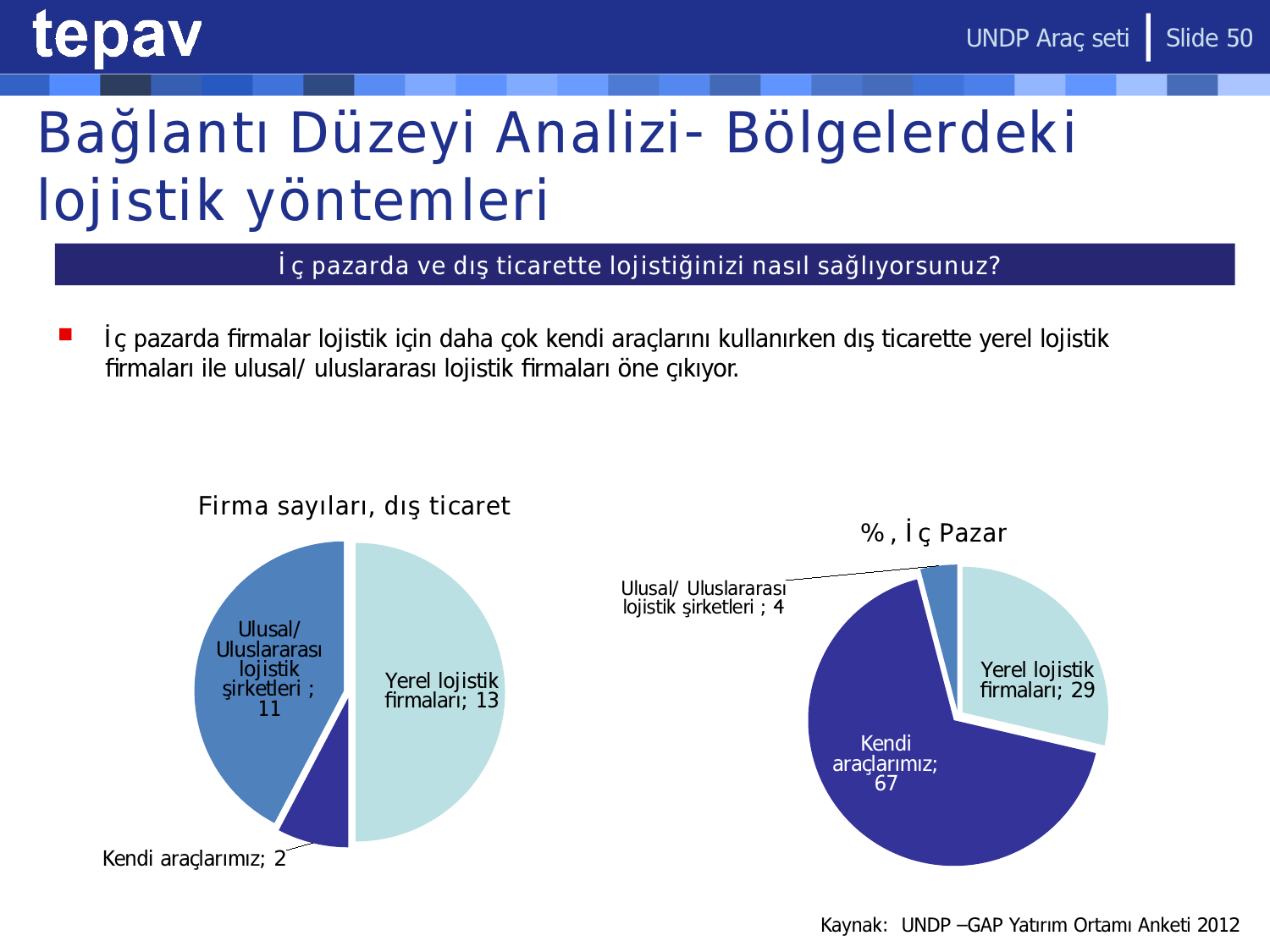

UNDP Araç seti
Slide 50
# Bağlantı Düzeyi Analizi- Bölgelerdeki lojistik yöntemleri
İç pazarda ve dış ticarette lojistiğinizi nasıl sağlıyorsunuz?
İç pazarda firmalar lojistik için daha çok kendi araçlarını kullanırken dış ticarette yerel lojistik firmaları ile ulusal/ uluslararası lojistik firmaları öne çıkıyor.

### Chart: %, İç Pazar

| Category | % |
|---|---|
| Yerel lojistik firmaları | 28.63000000000003 |
| Kendi araçlarımız | 67.3 |
| Ulusal/Uluslararası lojistik şirketleri  | 4.07 |

### Chart: Firma sayıları, dış ticaret

| Category | Firma sayısı |
|---|---|
| Yerel lojistik firmaları | 13.0 |
| Kendi araçlarımız | 2.0 |
| Ulusal/Uluslararası lojistik şirketleri  | 11.0 |
Kaynak:  UNDP –GAP Yatırım Ortamı Anketi 2012